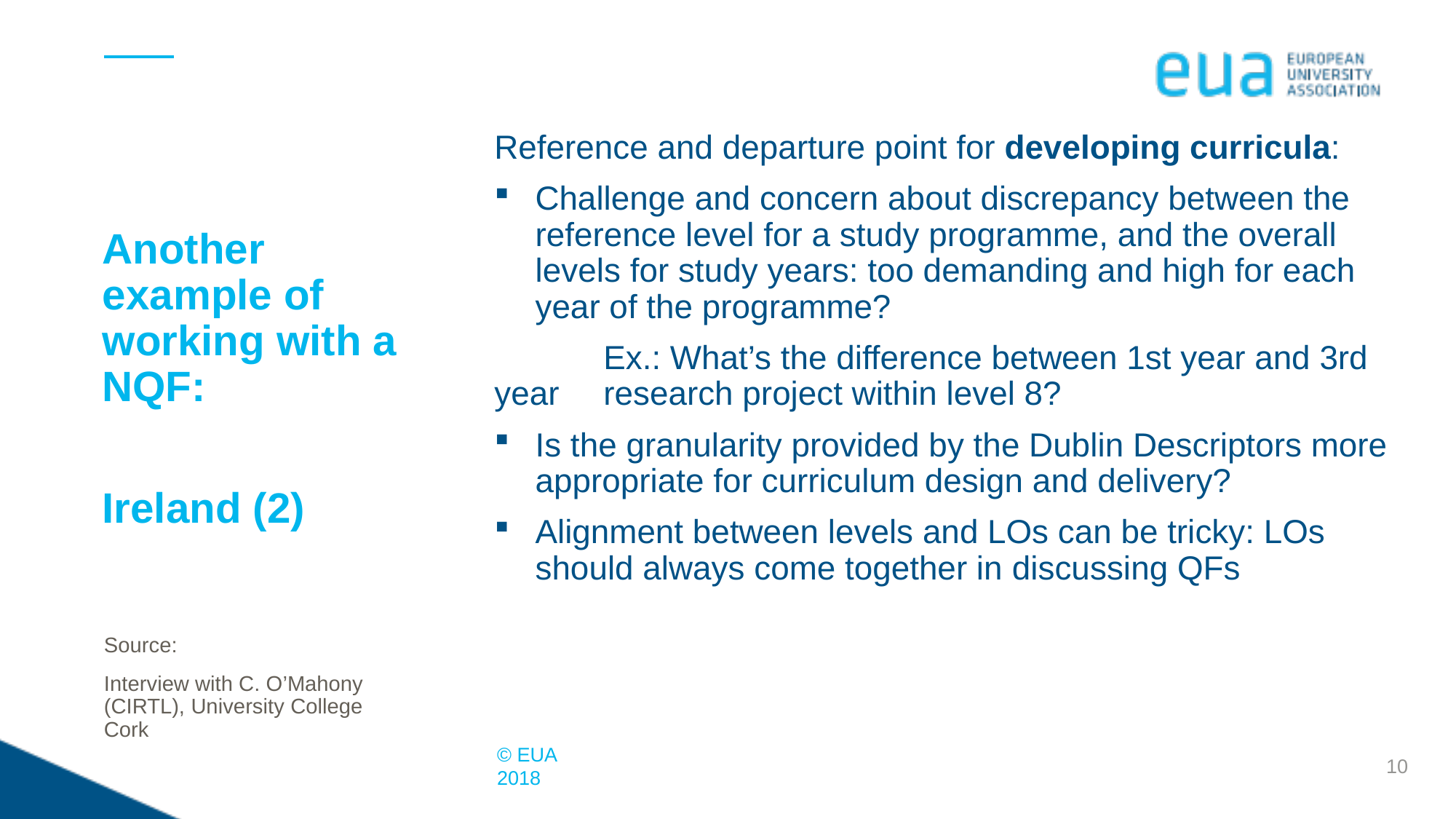

Reference and departure point for developing curricula:
Challenge and concern about discrepancy between the reference level for a study programme, and the overall levels for study years: too demanding and high for each year of the programme?
	Ex.: What’s the difference between 1st year and 3rd year 	research project within level 8?
Is the granularity provided by the Dublin Descriptors more appropriate for curriculum design and delivery?
Alignment between levels and LOs can be tricky: LOs should always come together in discussing QFs

Another example of working with a NQF:

Ireland (2)
Source:
Interview with C. O’Mahony (CIRTL), University College Cork
10